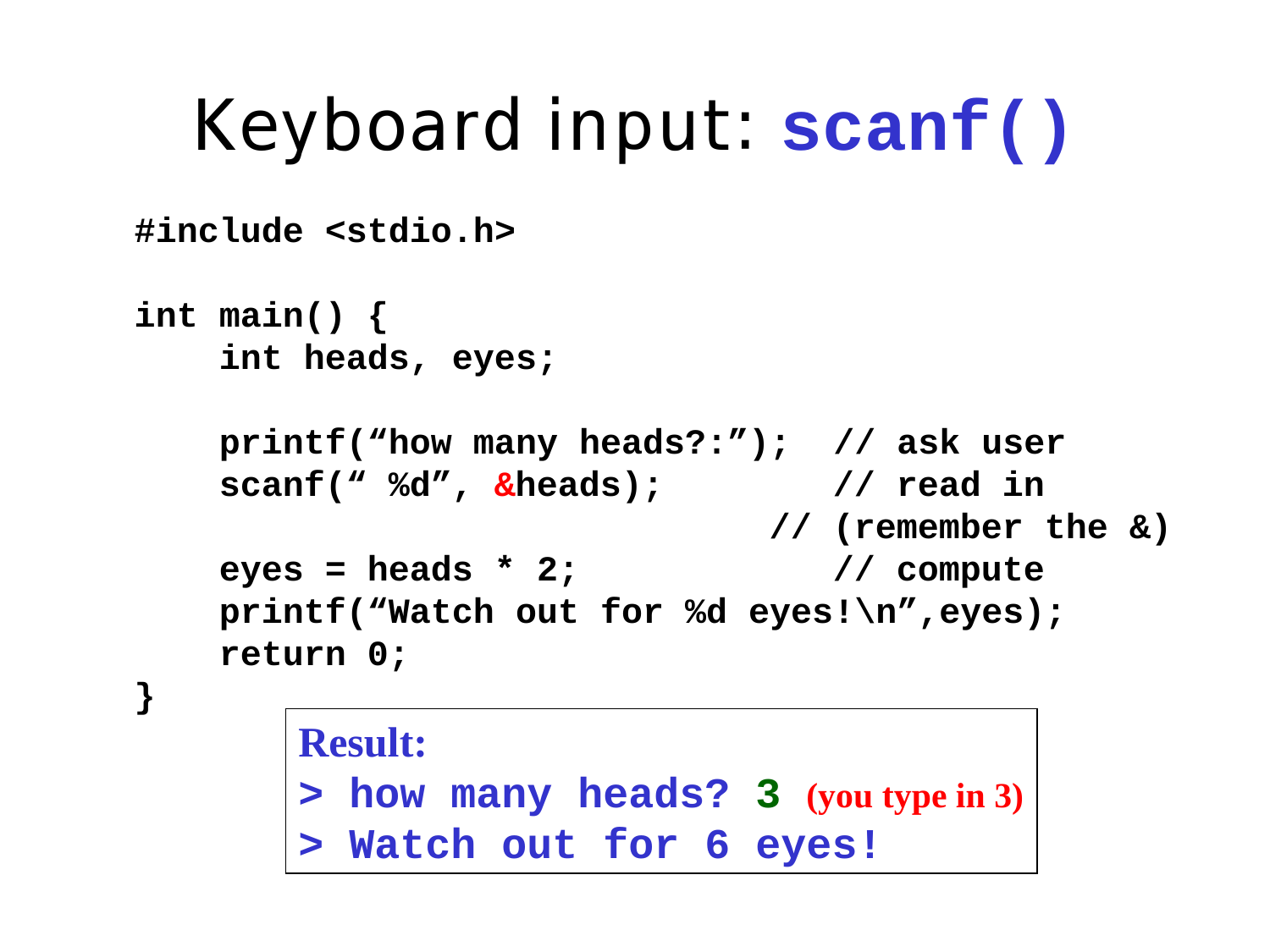

# Keyboard input: scanf()
#include <stdio.h>

int main() {
    int heads, eyes;

    printf(“how many heads?:”);  // ask user
    scanf(“ %d”, &heads);	   // read in
					// (remember the &)
    eyes = heads * 2;		   // compute
    printf(“Watch out for %d eyes!\n”,eyes);
    return 0;
}
Result:
> how many heads? 3 (you type in 3)
> Watch out for 6 eyes!